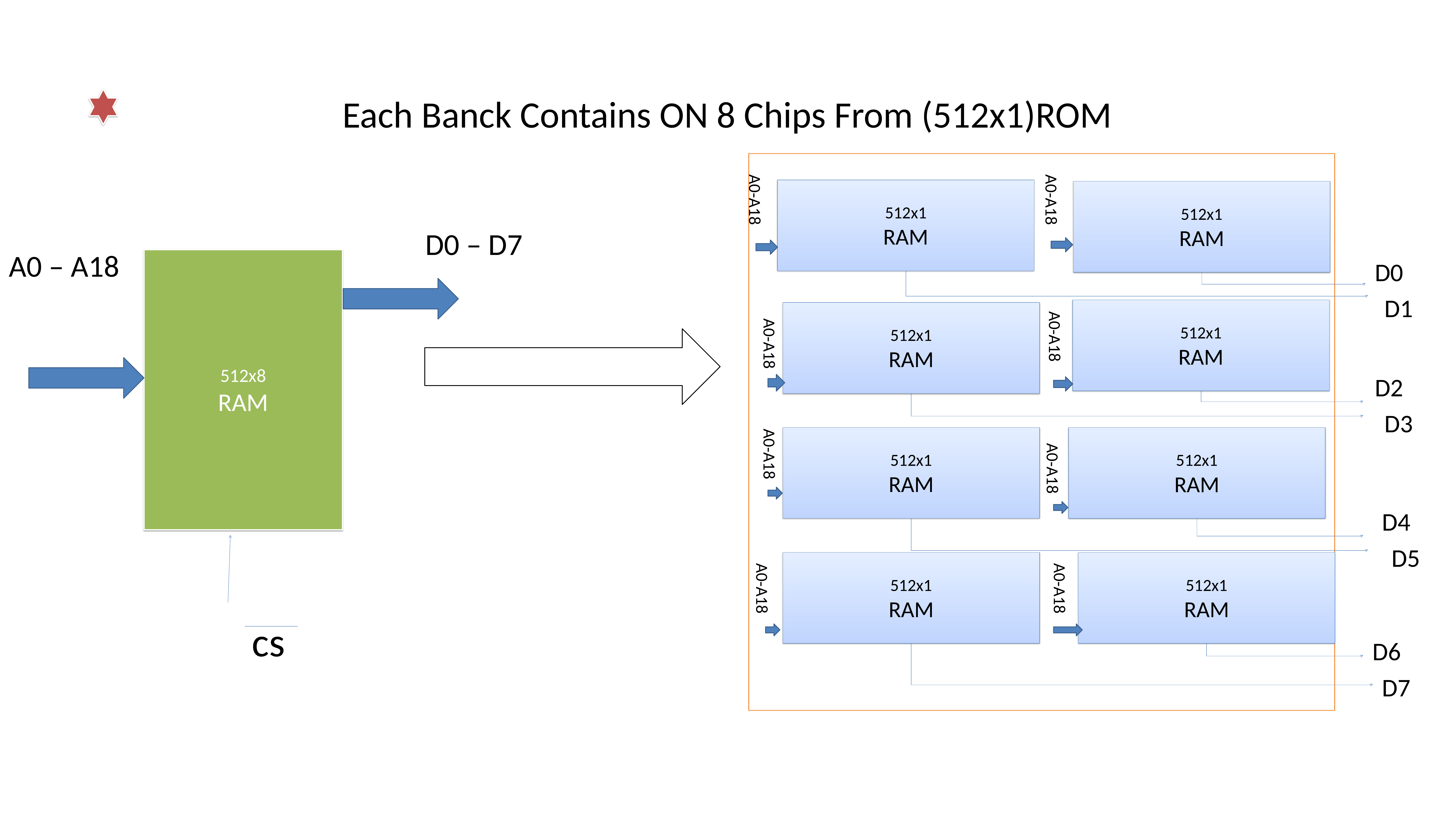

Each Banck Contains ON 8 Chips From (512x1)ROM

A0-A18
A0-A18
512x1
RAM
512x1
RAM
D0 – D7

A0 – A18
512x8
RAM
D0

D1
512x1
RAM
512x1
RAM
A0-A18
A0-A18

D2

D3
A0-A18
512x1
RAM
512x1
RAM
A0-A18

D4
D5
512x1
RAM
512x1
RAM
A0-A18
A0-A18
cs

D6
D7